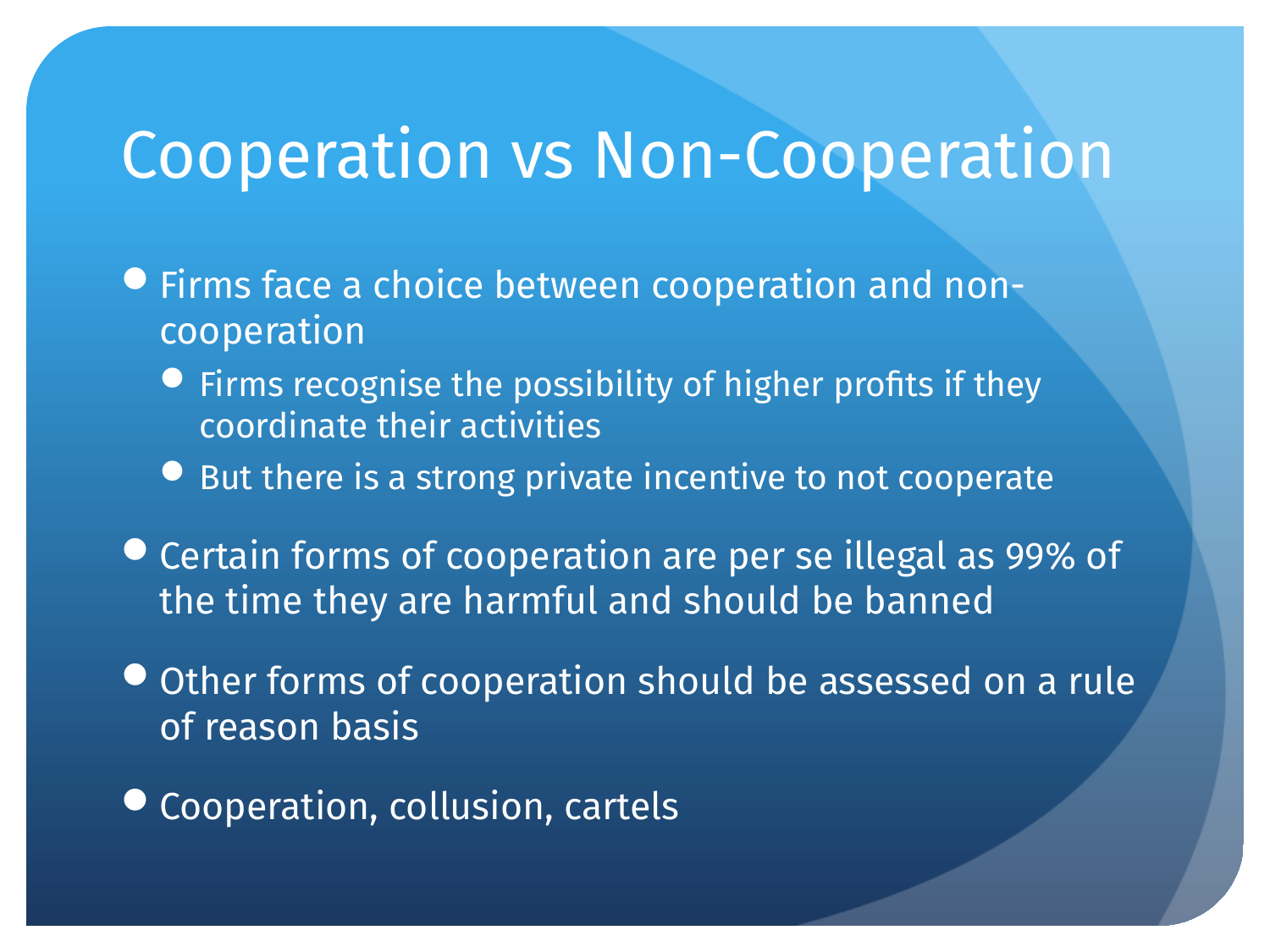

# Cooperation vs Non-Cooperation
Firms face a choice between cooperation and non-cooperation
Firms recognise the possibility of higher profits if they coordinate their activities
But there is a strong private incentive to not cooperate
Certain forms of cooperation are per se illegal as 99% of the time they are harmful and should be banned
Other forms of cooperation should be assessed on a rule of reason basis
Cooperation, collusion, cartels